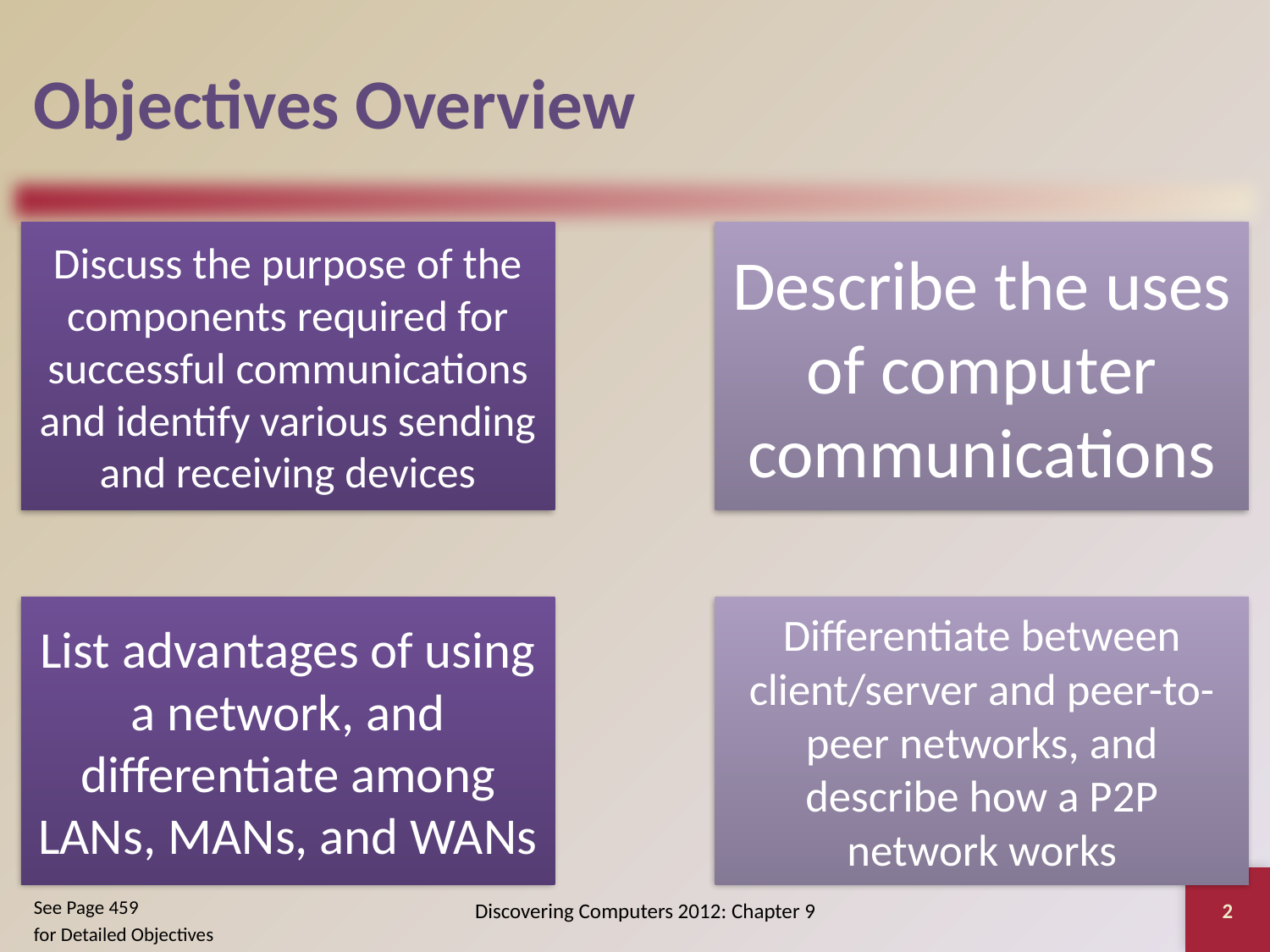

# Objectives Overview
Discuss the purpose of the components required for successful communications and identify various sending and receiving devices
Describe the uses of computer communications
Differentiate between client/server and peer-to-peer networks, and describe how a P2P network works
List advantages of using a network, and differentiate among LANs, MANs, and WANs
2
Discovering Computers 2012: Chapter 9
See Page 459
for Detailed Objectives